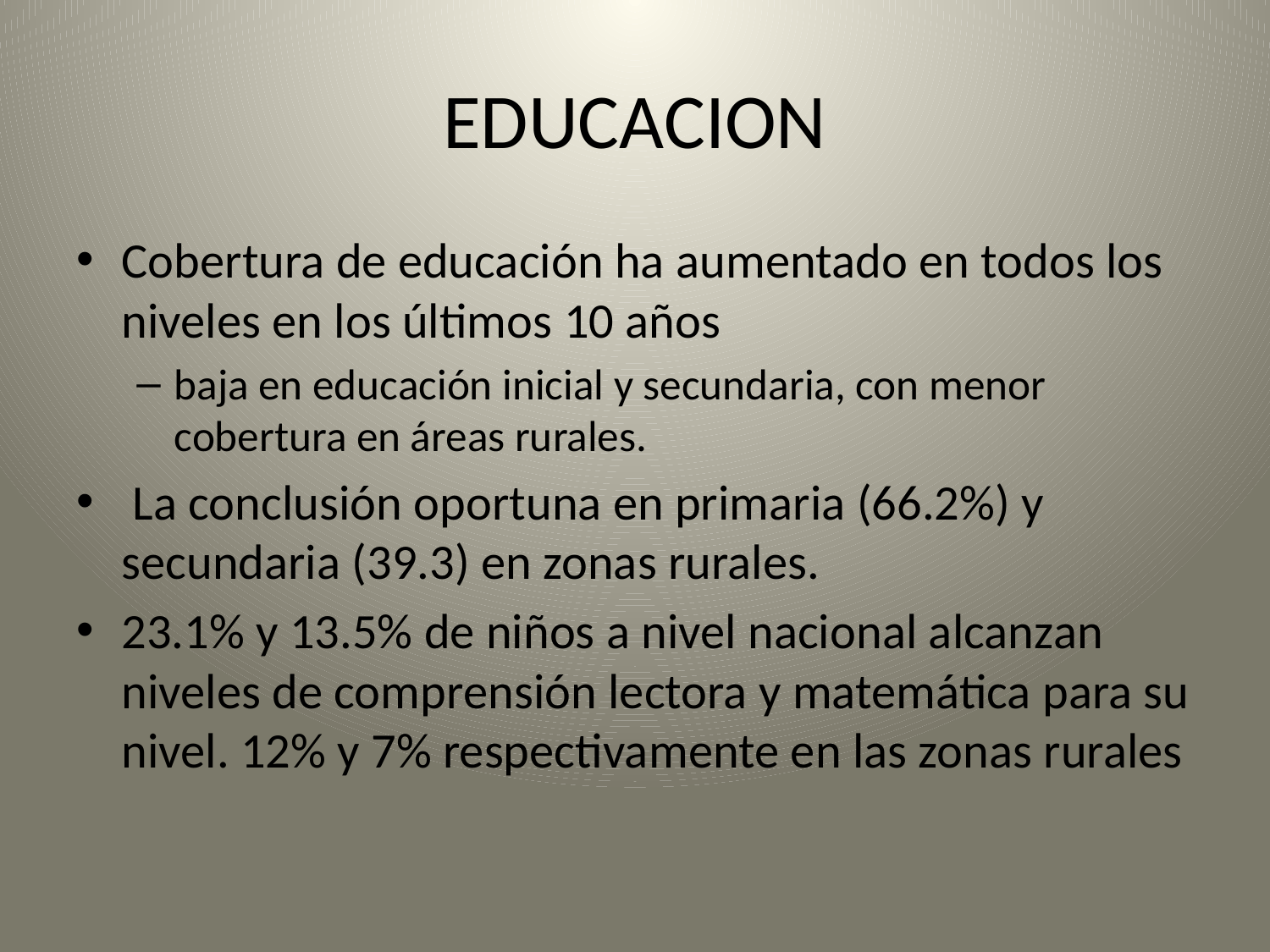

# EDUCACION
Cobertura de educación ha aumentado en todos los niveles en los últimos 10 años
baja en educación inicial y secundaria, con menor cobertura en áreas rurales.
 La conclusión oportuna en primaria (66.2%) y secundaria (39.3) en zonas rurales.
23.1% y 13.5% de niños a nivel nacional alcanzan niveles de comprensión lectora y matemática para su nivel. 12% y 7% respectivamente en las zonas rurales